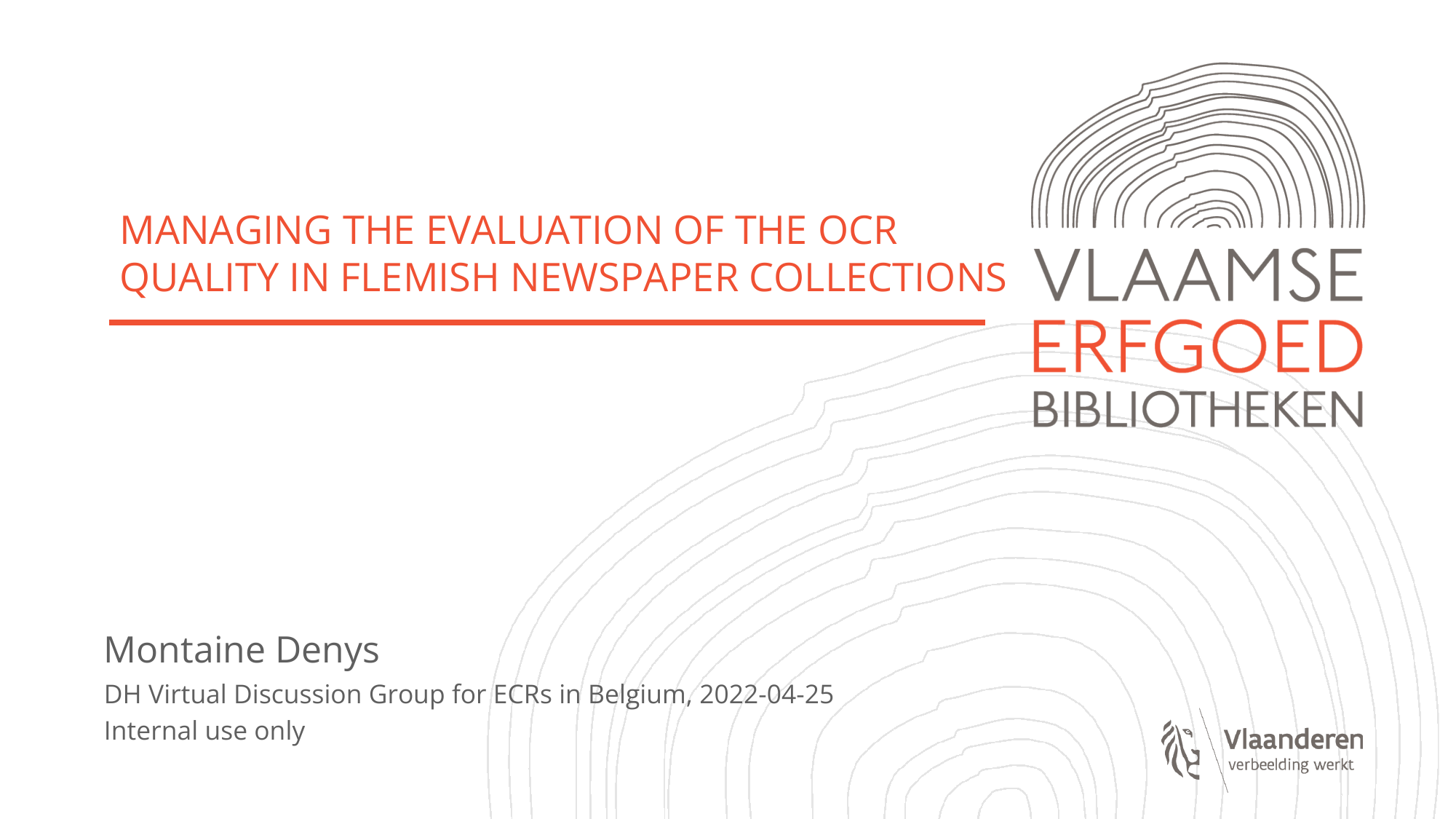

# MANAGING THE EVALUATION OF THE OCR QUALITY IN FLEMISH NEWSPAPER COLLECTIONS
Montaine Denys
DH Virtual Discussion Group for ECRs in Belgium, 2022-04-25
Internal use only